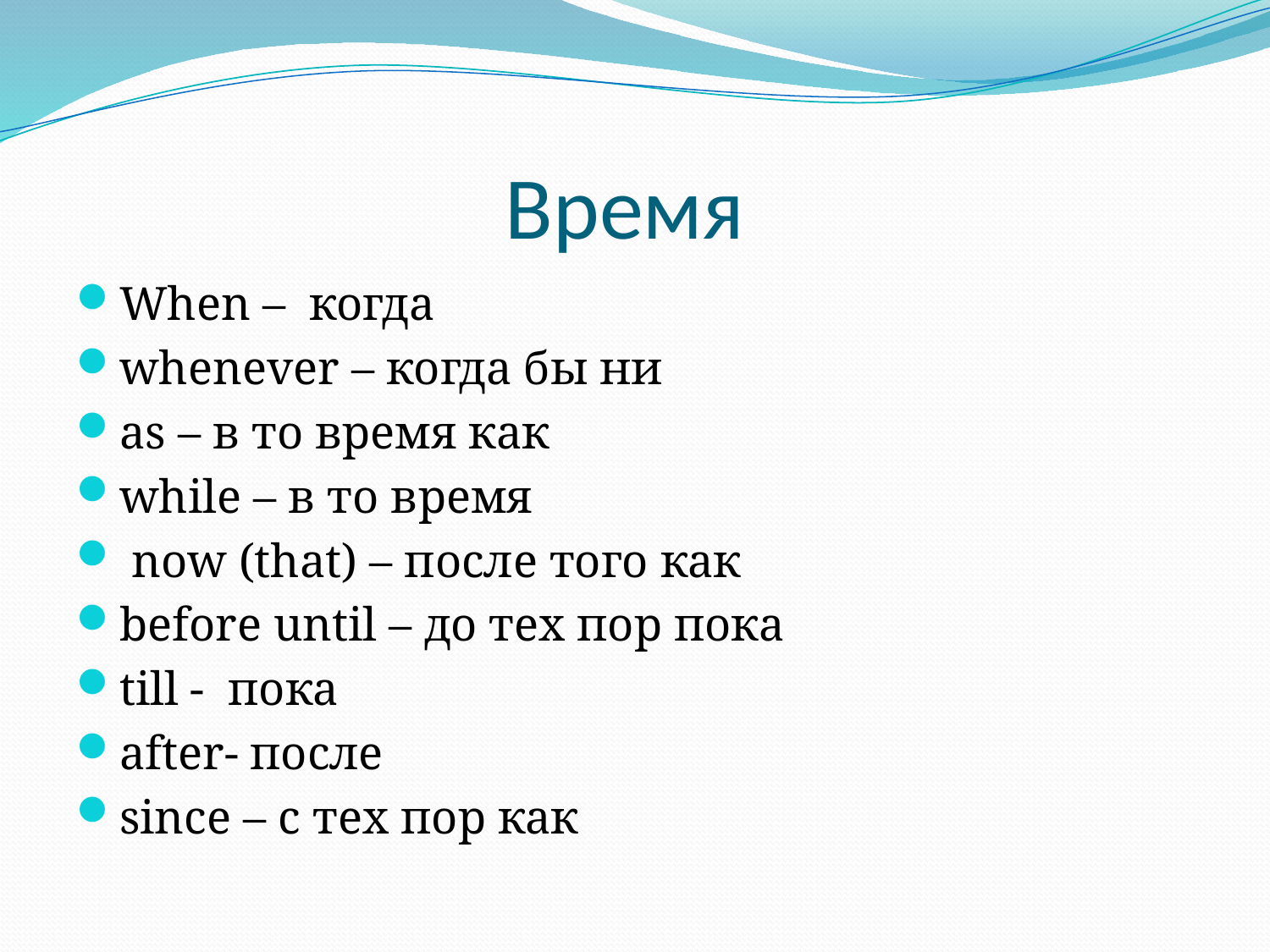

# Время
When –  когда
whenever – когда бы ни
as – в то время как
while – в то время
 now (that) – после того как
before until – до тех пор пока
till -  пока
after- после
since – с тех пор как